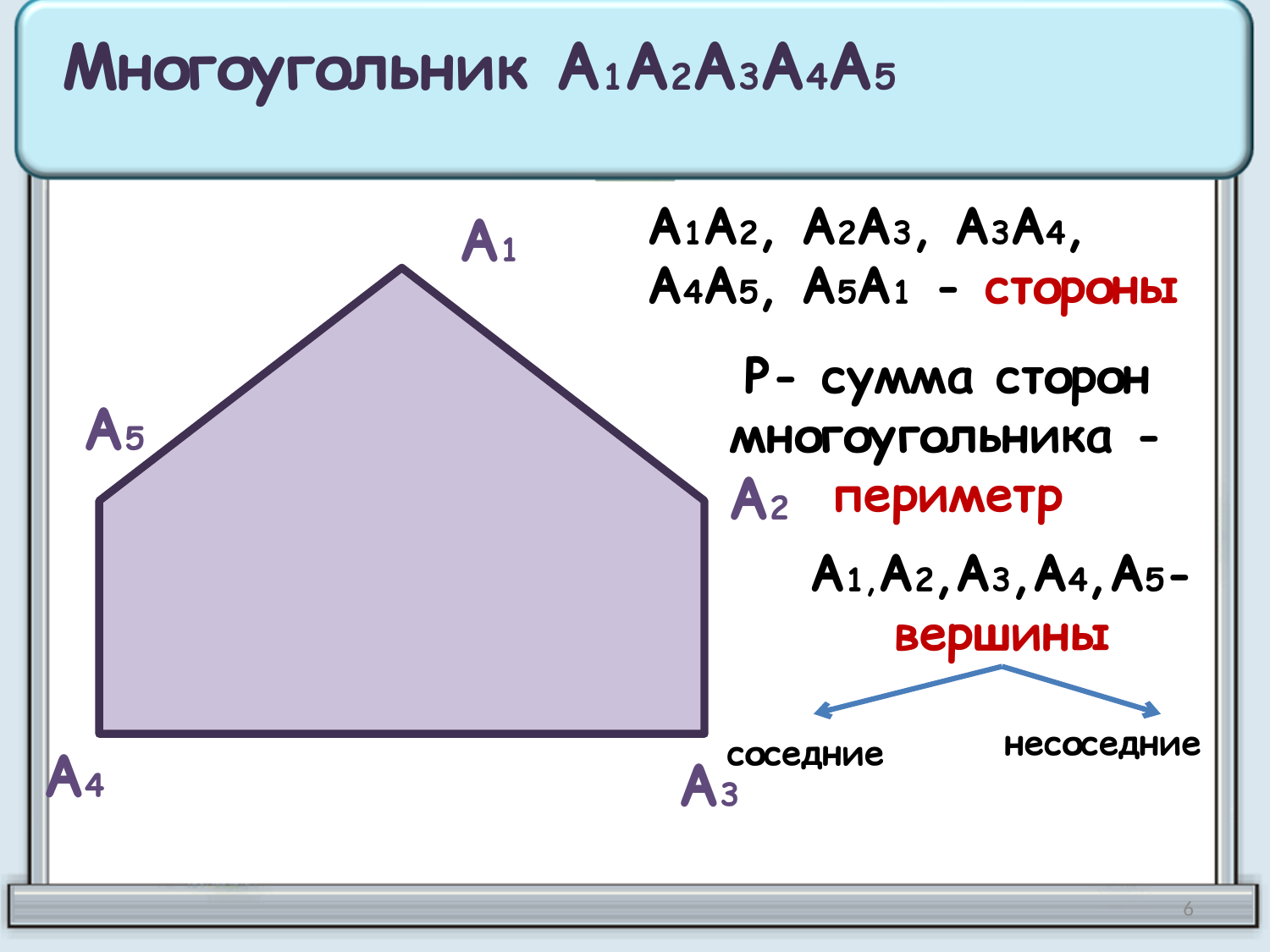

Многоугольник А1А2А3А4А5
А1А2, А2А3, А3А4, А4А5, А5А1 - стороны

А1
Р- сумма сторон многоугольника - периметр
А5
А2
А1,А2,А3,А4,А5- вершины
несоседние
соседние
А4
А3
6